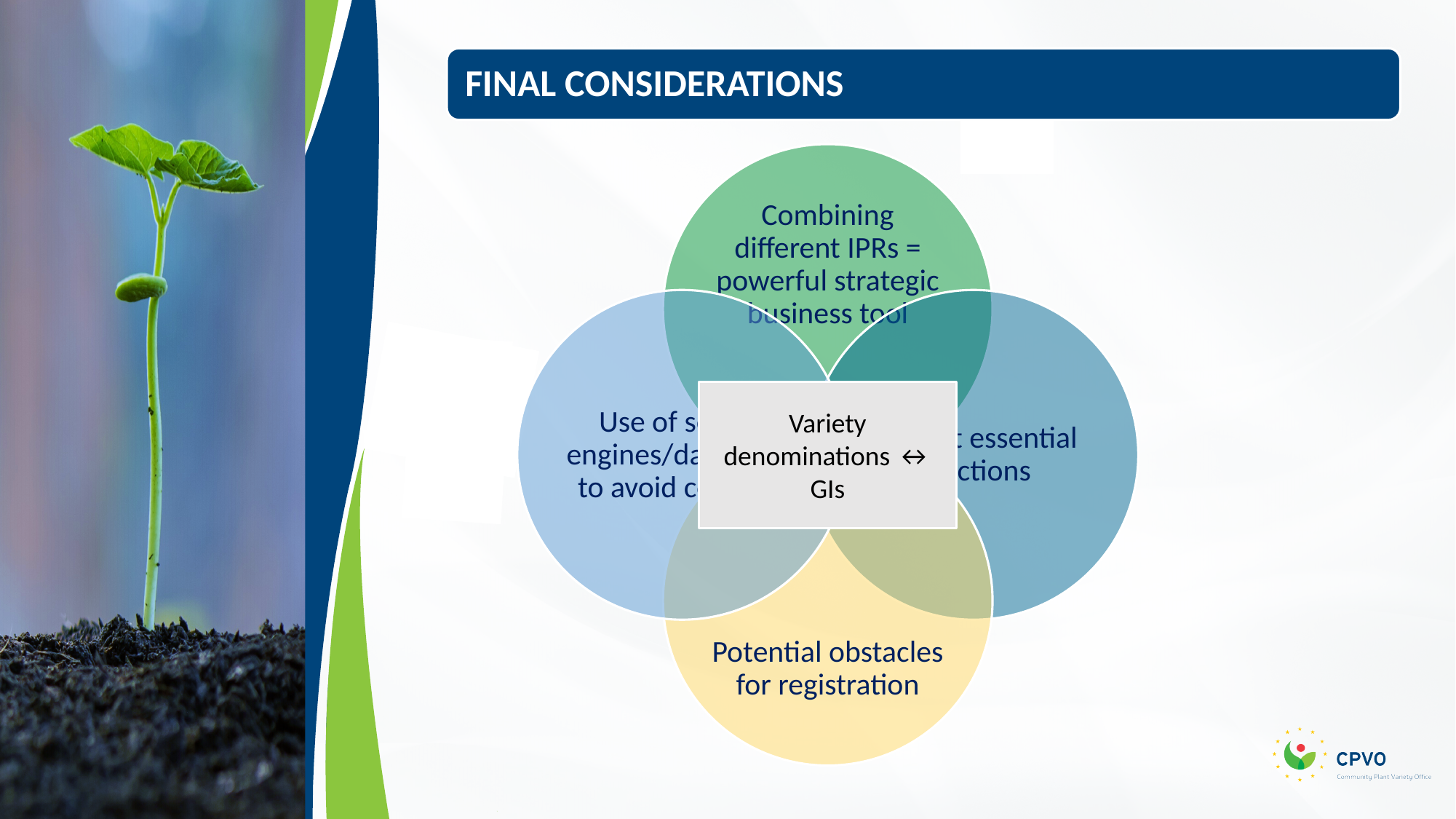

FINAL CONSIDERATIONS

Combining different IPRs = powerful strategic business tool
Distinct essential functions
Potential obstacles for registration
Use of search engines/databases to avoid conflicts
Variety denominations ↔ GIs